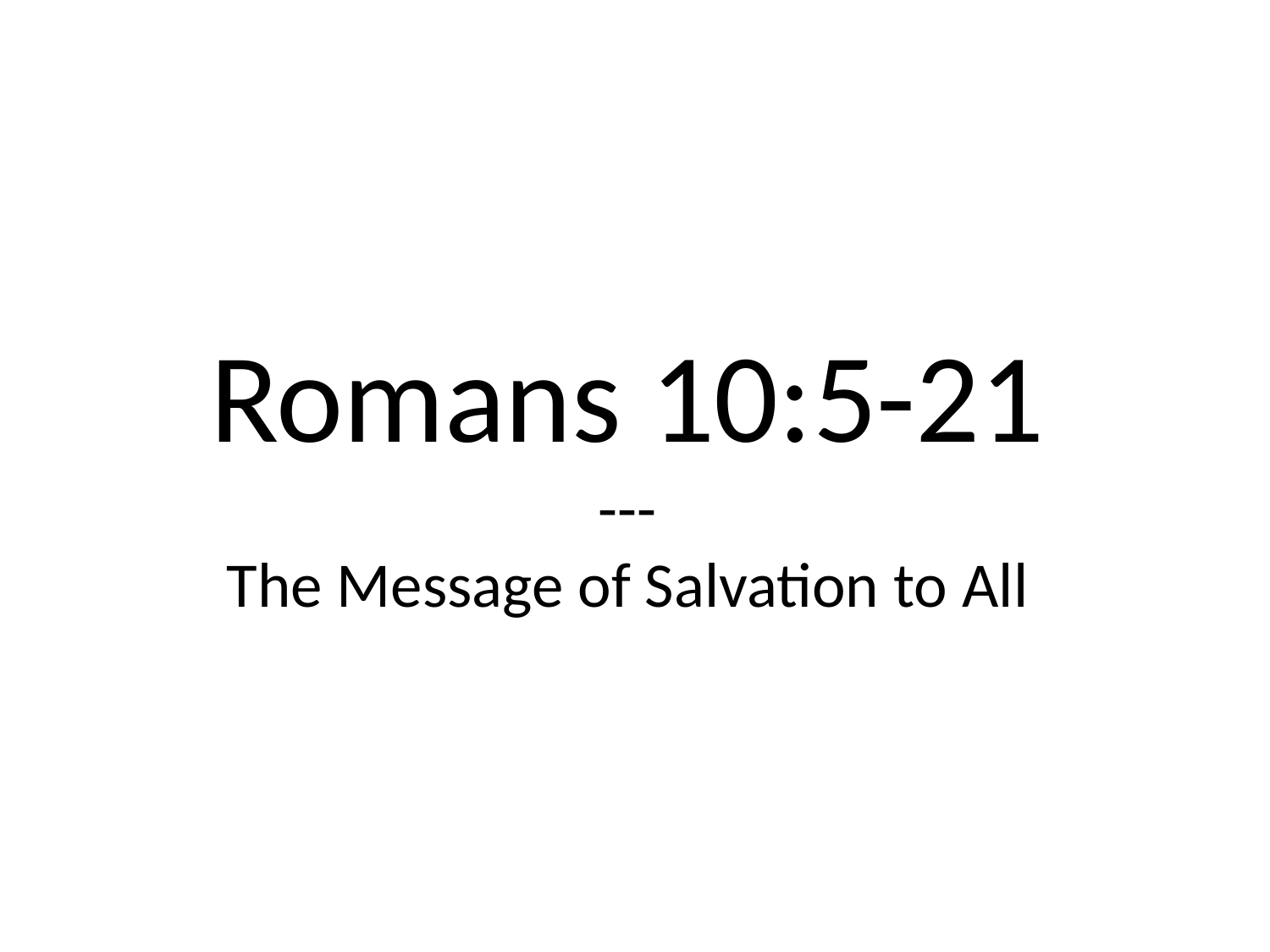

# Romans 10:5-21 --- The Message of Salvation to All